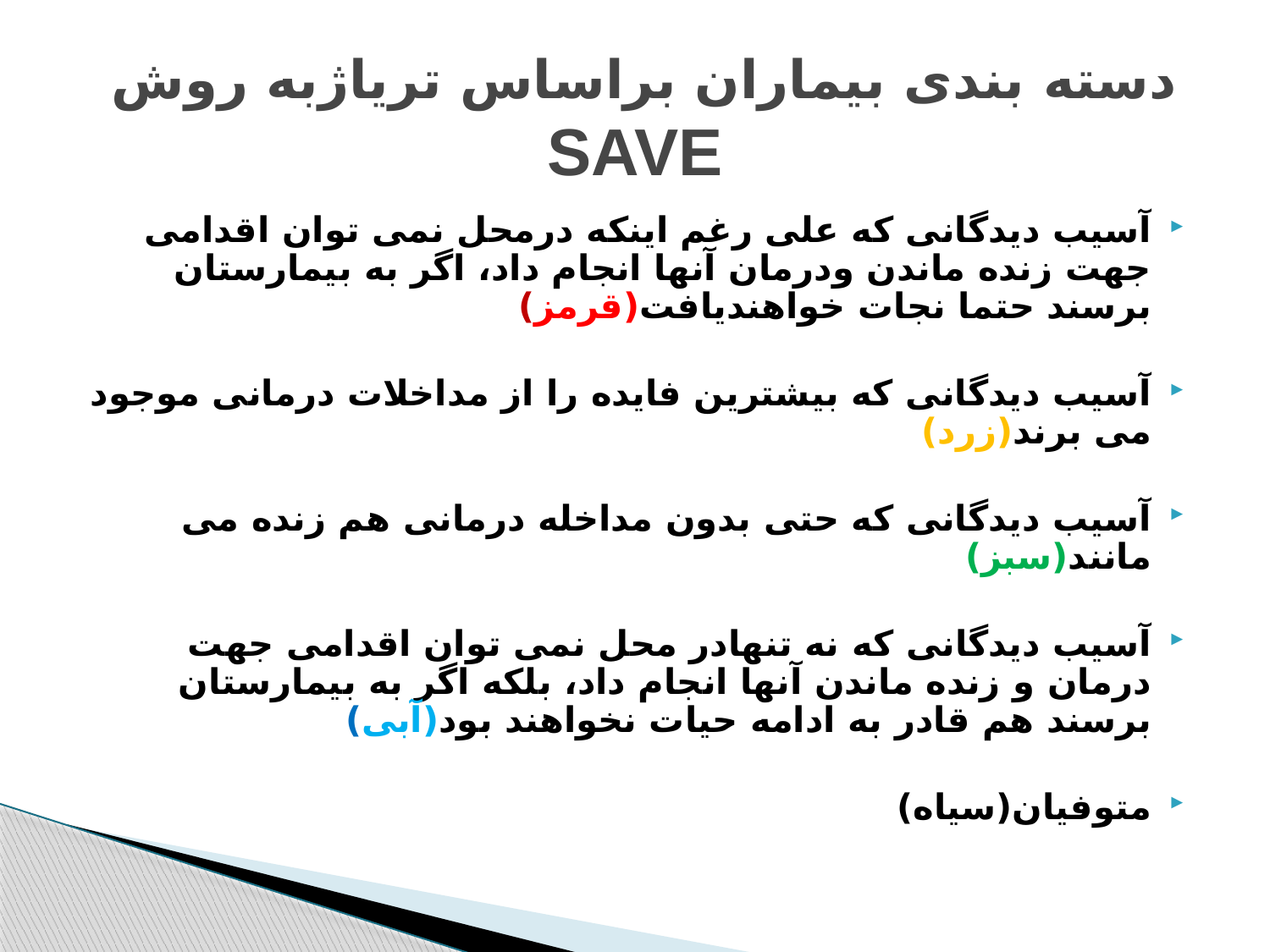

# دسته بندی بیماران براساس تریاژبه روش SAVE
آسیب دیدگانی که علی رغم اینکه درمحل نمی توان اقدامی جهت زنده ماندن ودرمان آنها انجام داد، اگر به بیمارستان برسند حتما نجات خواهندیافت(قرمز)

آسیب دیدگانی که بیشترین فایده را از مداخلات درمانی موجود می برند(زرد)

آسیب دیدگانی که حتی بدون مداخله درمانی هم زنده می مانند(سبز)

آسیب دیدگانی که نه تنهادر محل نمی توان اقدامی جهت درمان و زنده ماندن آنها انجام داد، بلکه اگر به بیمارستان برسند هم قادر به ادامه حیات نخواهند بود(آبی)

متوفیان(سیاه)